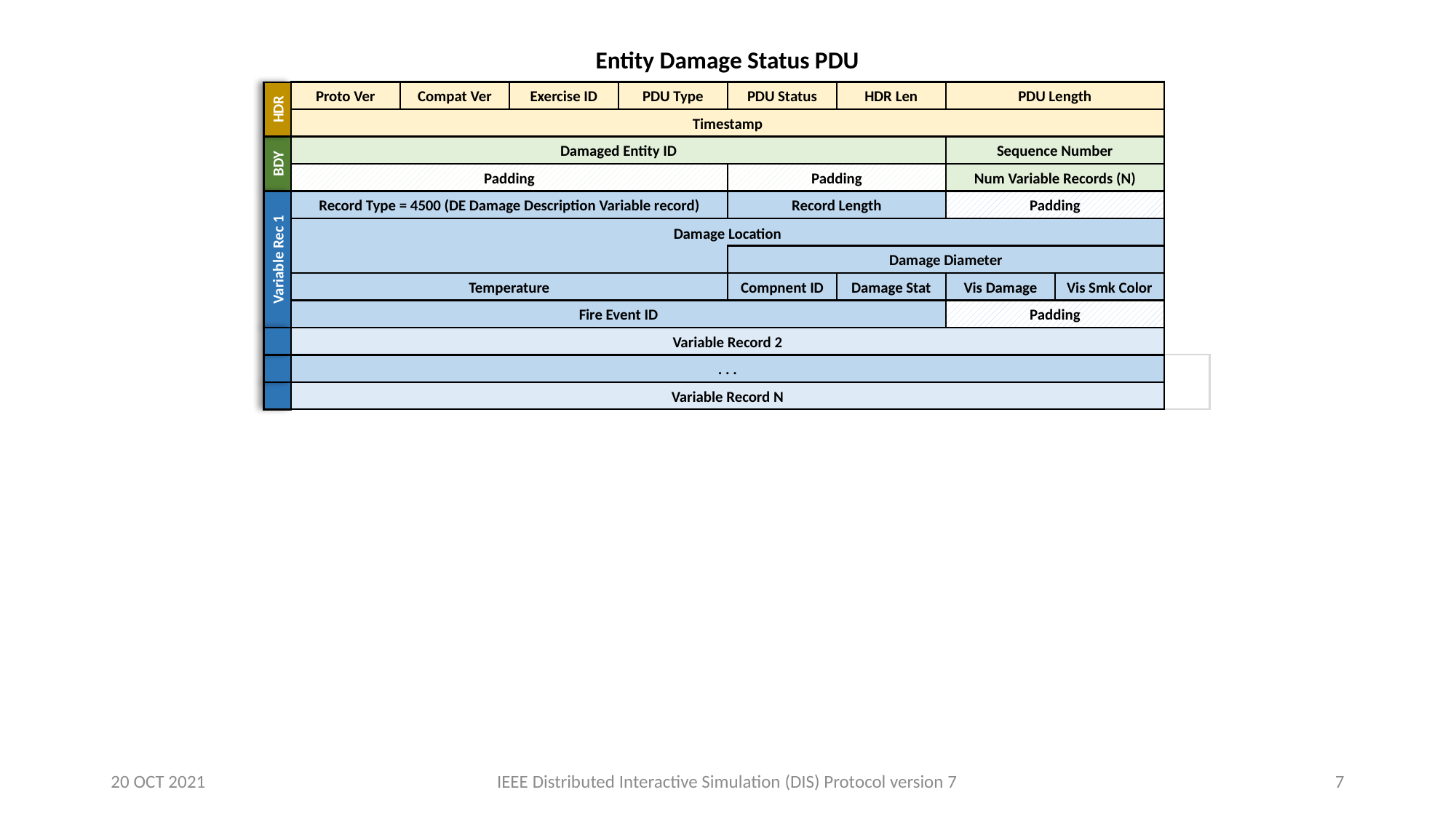

Entity Damage Status PDU
Proto Ver
Compat Ver
Exercise ID
PDU Type
PDU Status
HDR Len
PDU Length
HDR
Timestamp
Damaged Entity ID
Sequence Number
BDY
Padding
Padding
Num Variable Records (N)
Record Type = 4500 (DE Damage Description Variable record)
Record Length
Padding
Damage Location
Variable Rec 1
Damage Diameter
Temperature
Compnent ID
Damage Stat
Vis Damage
Vis Smk Color
Fire Event ID
Padding

Variable Record 2

. . .

Variable Record N
20 OCT 2021
IEEE Distributed Interactive Simulation (DIS) Protocol version 7
7